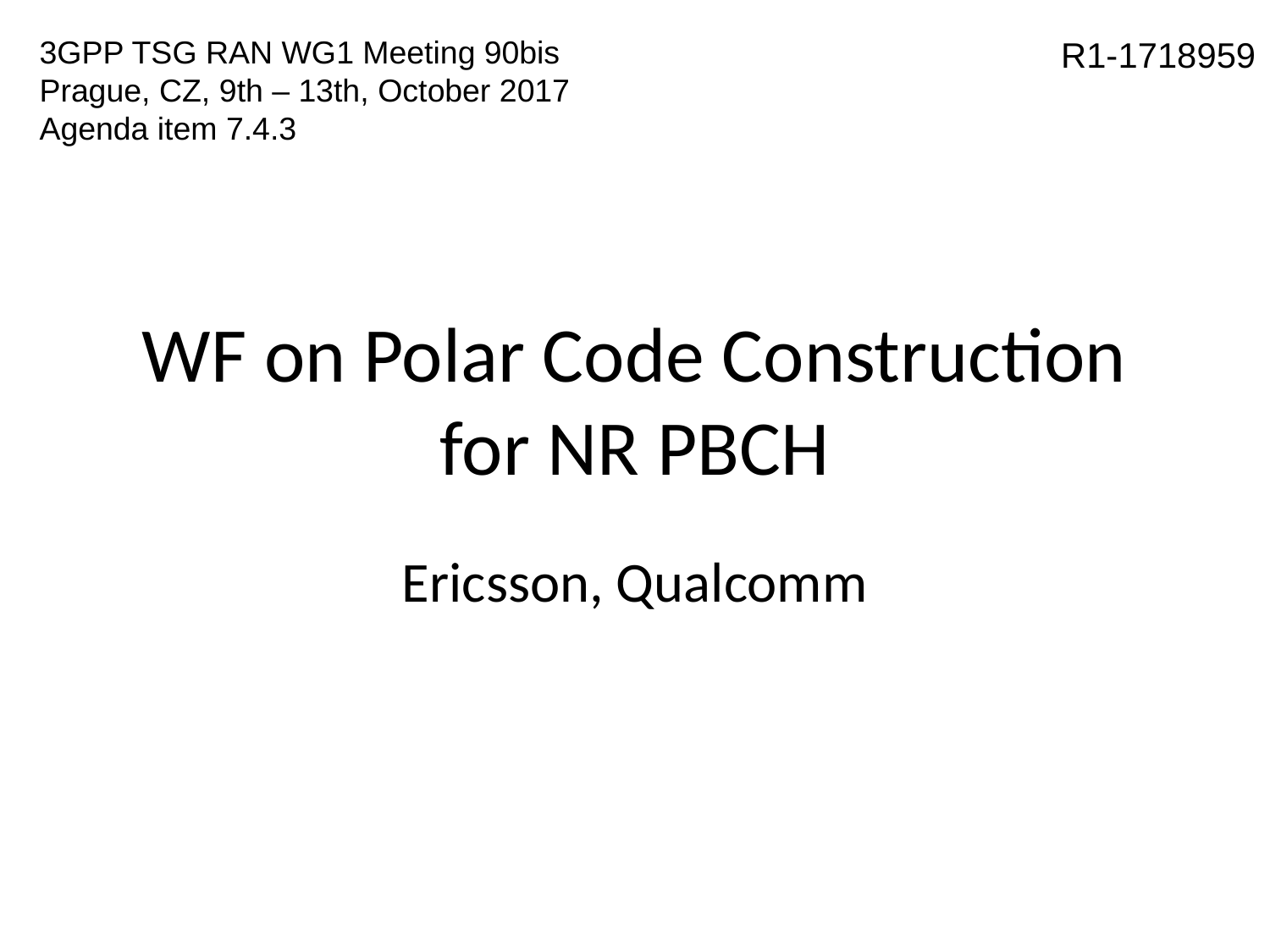

3GPP TSG RAN WG1 Meeting 90bis
Prague, CZ, 9th – 13th, October 2017
Agenda item 7.4.3
R1-1718959
# WF on Polar Code Construction for NR PBCH
Ericsson, Qualcomm